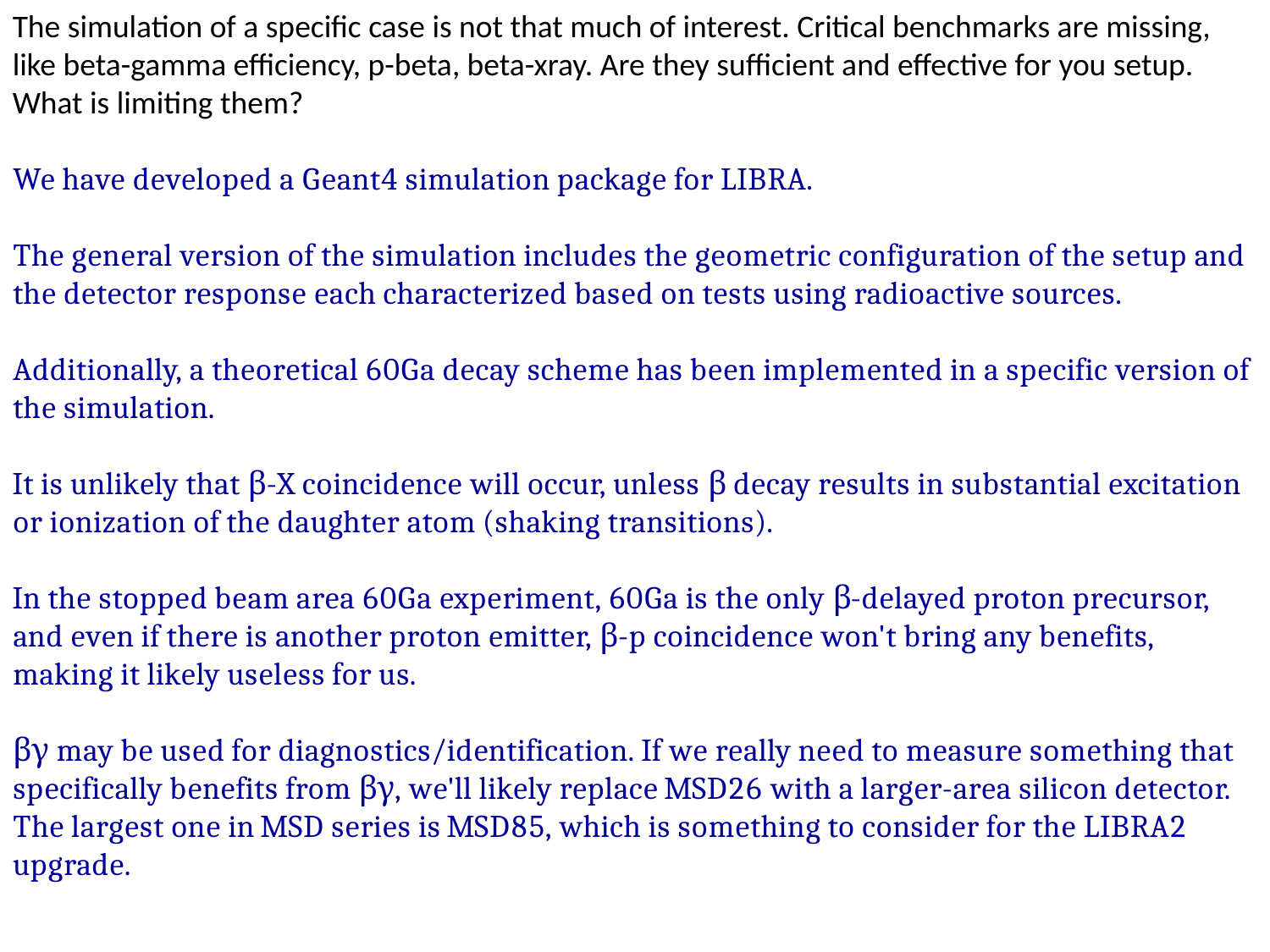

The simulation of a specific case is not that much of interest. Critical benchmarks are missing, like beta-gamma efficiency, p-beta, beta-xray. Are they sufficient and effective for you setup. What is limiting them?

We have developed a Geant4 simulation package for LIBRA.

The general version of the simulation includes the geometric configuration of the setup and the detector response each characterized based on tests using radioactive sources.

Additionally, a theoretical 60Ga decay scheme has been implemented in a specific version of the simulation.

It is unlikely that β-X coincidence will occur, unless β decay results in substantial excitation or ionization of the daughter atom (shaking transitions).

In the stopped beam area 60Ga experiment, 60Ga is the only β-delayed proton precursor, and even if there is another proton emitter, β-p coincidence won't bring any benefits, making it likely useless for us.

βγ may be used for diagnostics/identification. If we really need to measure something that specifically benefits from βγ, we'll likely replace MSD26 with a larger-area silicon detector. The largest one in MSD series is MSD85, which is something to consider for the LIBRA2 upgrade.